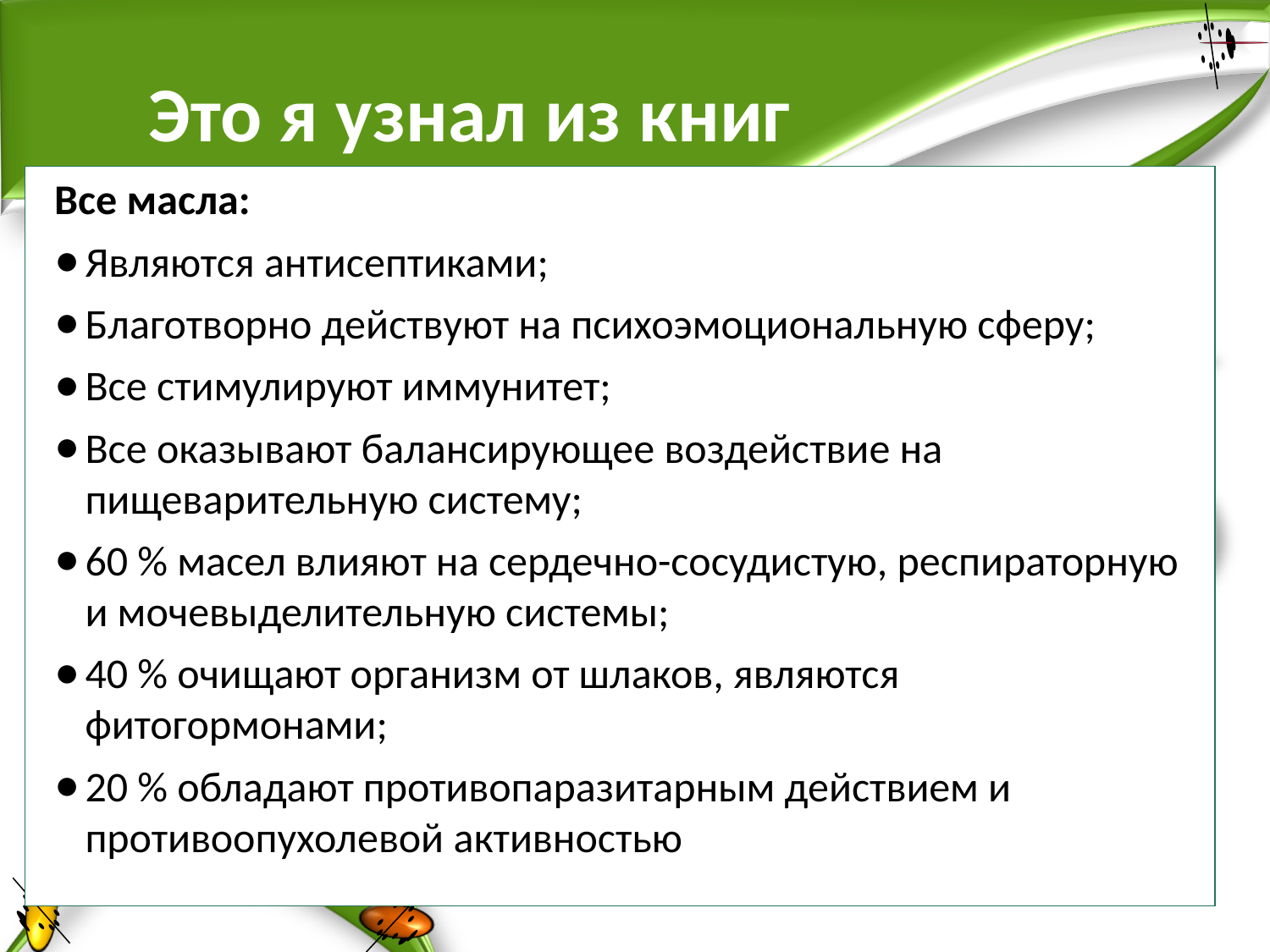

# Это я узнал из книг
Все масла:
Являются антисептиками;
Благотворно действуют на психоэмоциональную сферу;
Все стимулируют иммунитет;
Все оказывают балансирующее воздействие на пищеварительную систему;
60 % масел влияют на сердечно-сосудистую, респираторную и мочевыделительную системы;
40 % очищают организм от шлаков, являются фитогормонами;
20 % обладают противопаразитарным действием и противоопухолевой активностью